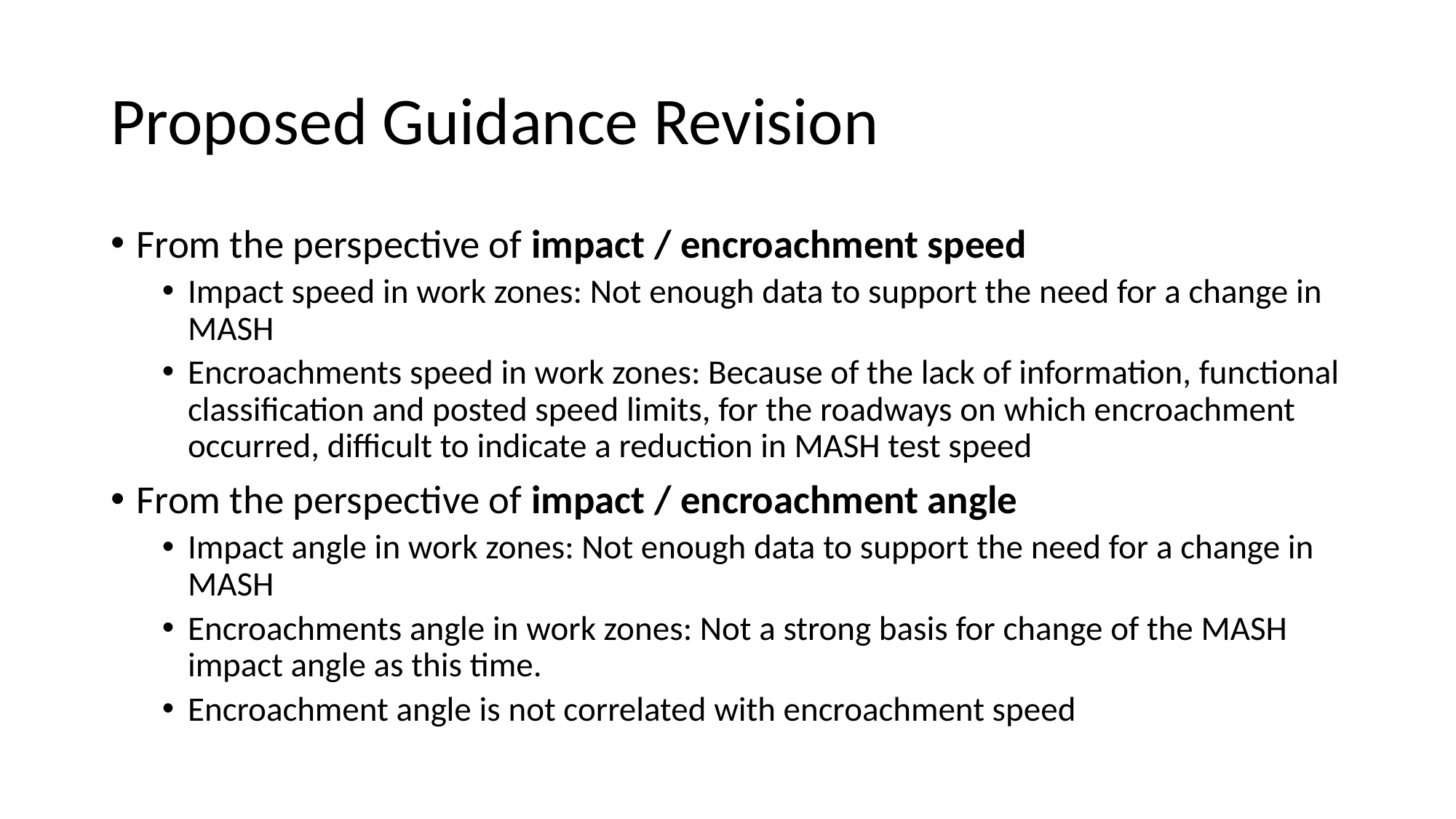

# Proposed Guidance Revision
From the perspective of impact / encroachment speed
Impact speed in work zones: Not enough data to support the need for a change in MASH
Encroachments speed in work zones: Because of the lack of information, functional classification and posted speed limits, for the roadways on which encroachment occurred, difficult to indicate a reduction in MASH test speed
From the perspective of impact / encroachment angle
Impact angle in work zones: Not enough data to support the need for a change in MASH
Encroachments angle in work zones: Not a strong basis for change of the MASH impact angle as this time.
Encroachment angle is not correlated with encroachment speed
54